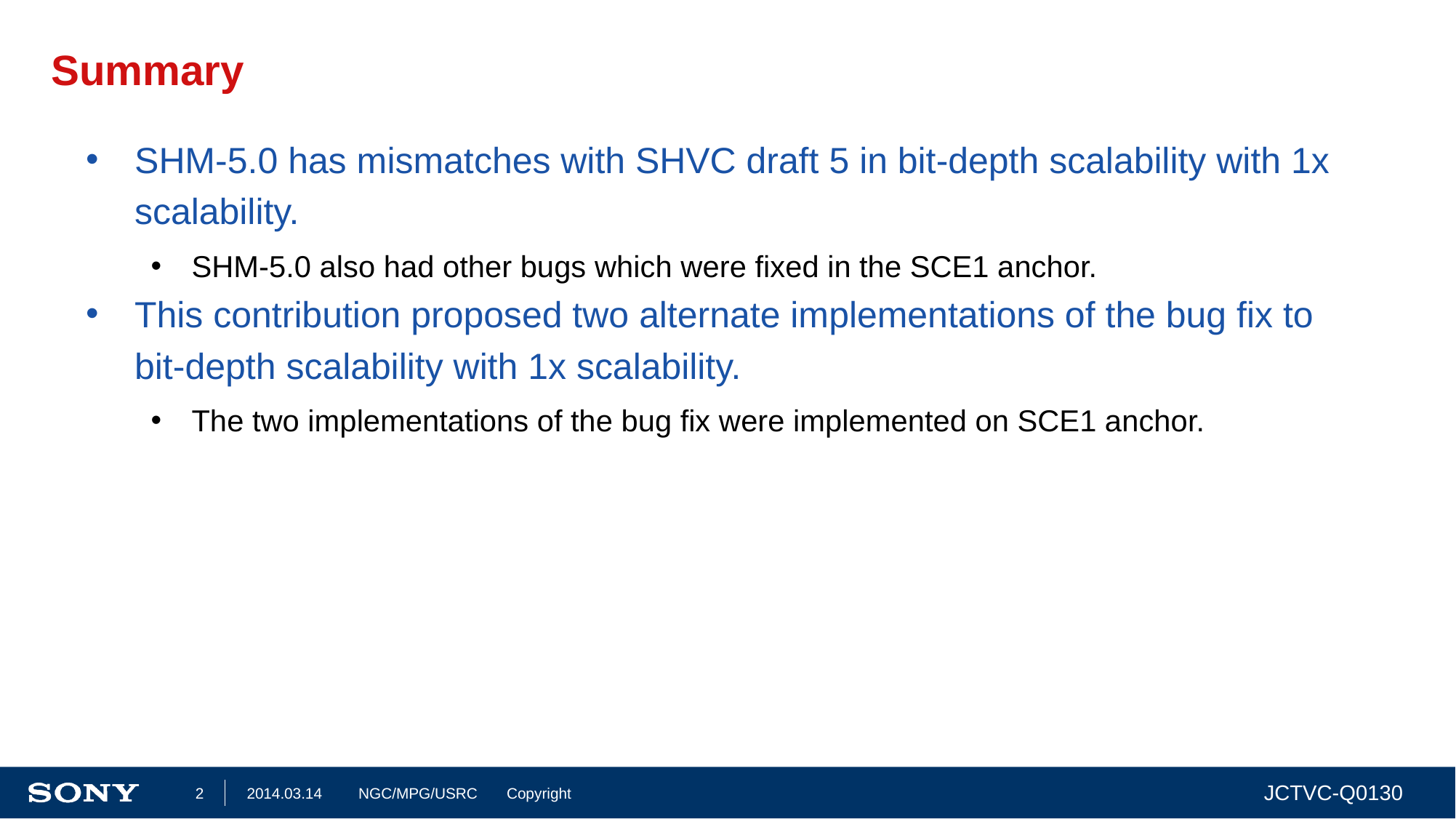

# Summary
SHM-5.0 has mismatches with SHVC draft 5 in bit-depth scalability with 1x scalability.
SHM-5.0 also had other bugs which were fixed in the SCE1 anchor.
This contribution proposed two alternate implementations of the bug fix to bit-depth scalability with 1x scalability.
The two implementations of the bug fix were implemented on SCE1 anchor.